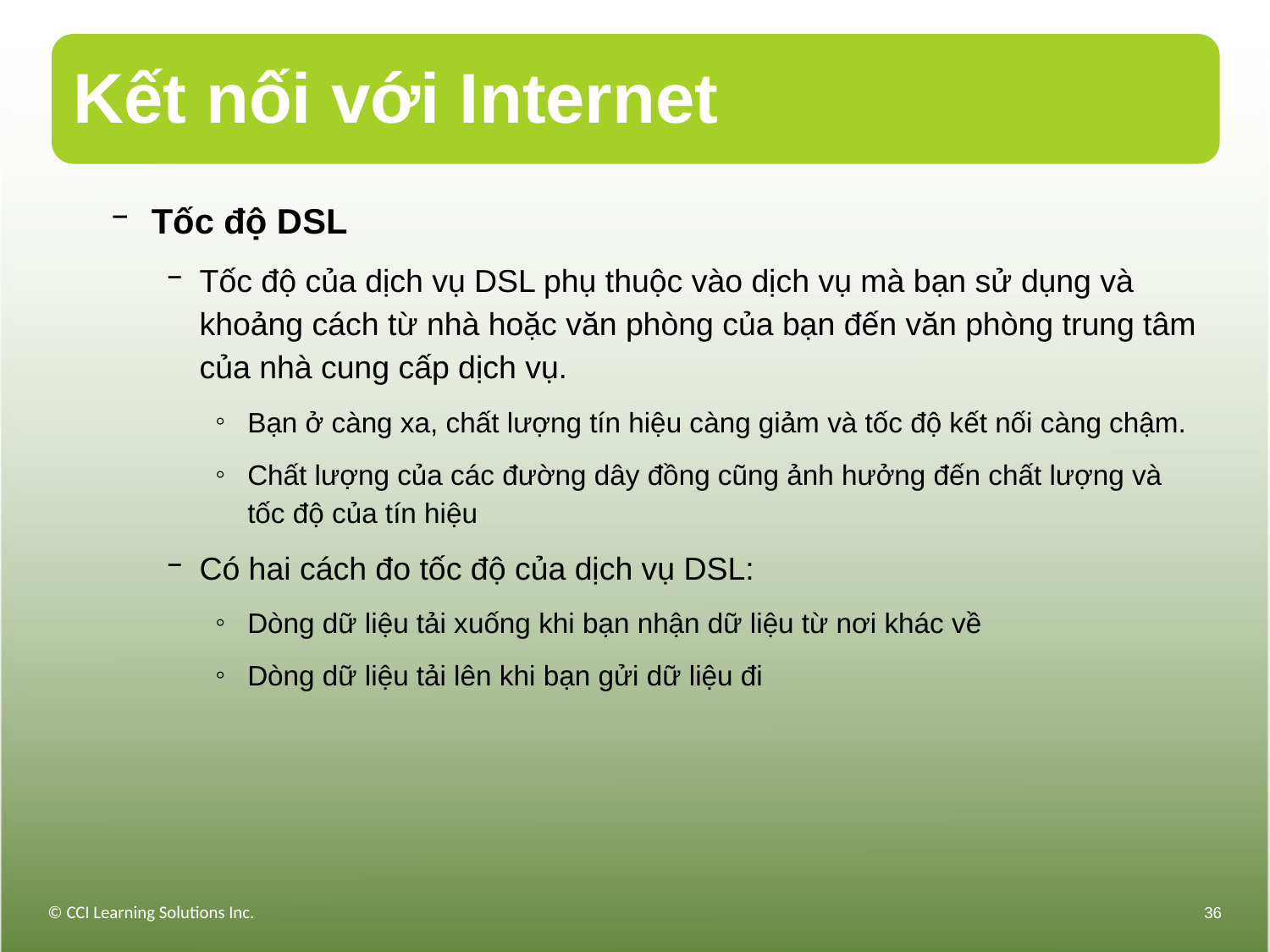

# Kết nối với Internet
Tốc độ DSL
Tốc độ của dịch vụ DSL phụ thuộc vào dịch vụ mà bạn sử dụng và khoảng cách từ nhà hoặc văn phòng của bạn đến văn phòng trung tâm của nhà cung cấp dịch vụ.
Bạn ở càng xa, chất lượng tín hiệu càng giảm và tốc độ kết nối càng chậm.
Chất lượng của các đường dây đồng cũng ảnh hưởng đến chất lượng và tốc độ của tín hiệu
Có hai cách đo tốc độ của dịch vụ DSL:
Dòng dữ liệu tải xuống khi bạn nhận dữ liệu từ nơi khác về
Dòng dữ liệu tải lên khi bạn gửi dữ liệu đi
© CCI Learning Solutions Inc.
36